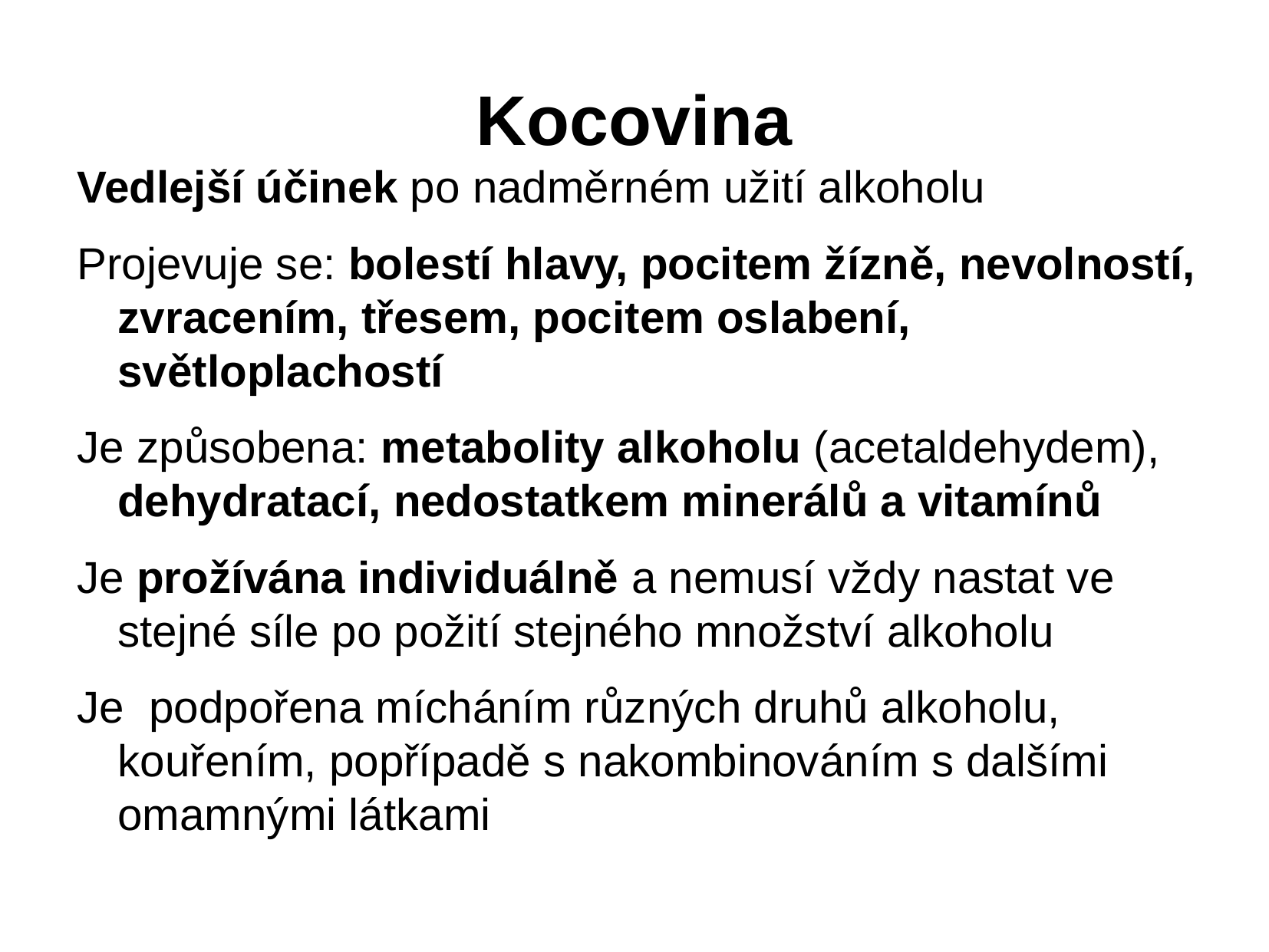

# Kocovina
Vedlejší účinek po nadměrném užití alkoholu
Projevuje se: bolestí hlavy, pocitem žízně, nevolností, zvracením, třesem, pocitem oslabení, světloplachostí
Je způsobena: metabolity alkoholu (acetaldehydem), dehydratací, nedostatkem minerálů a vitamínů
Je prožívána individuálně a nemusí vždy nastat ve stejné síle po požití stejného množství alkoholu
Je  podpořena mícháním různých druhů alkoholu, kouřením, popřípadě s nakombinováním s dalšími omamnými látkami